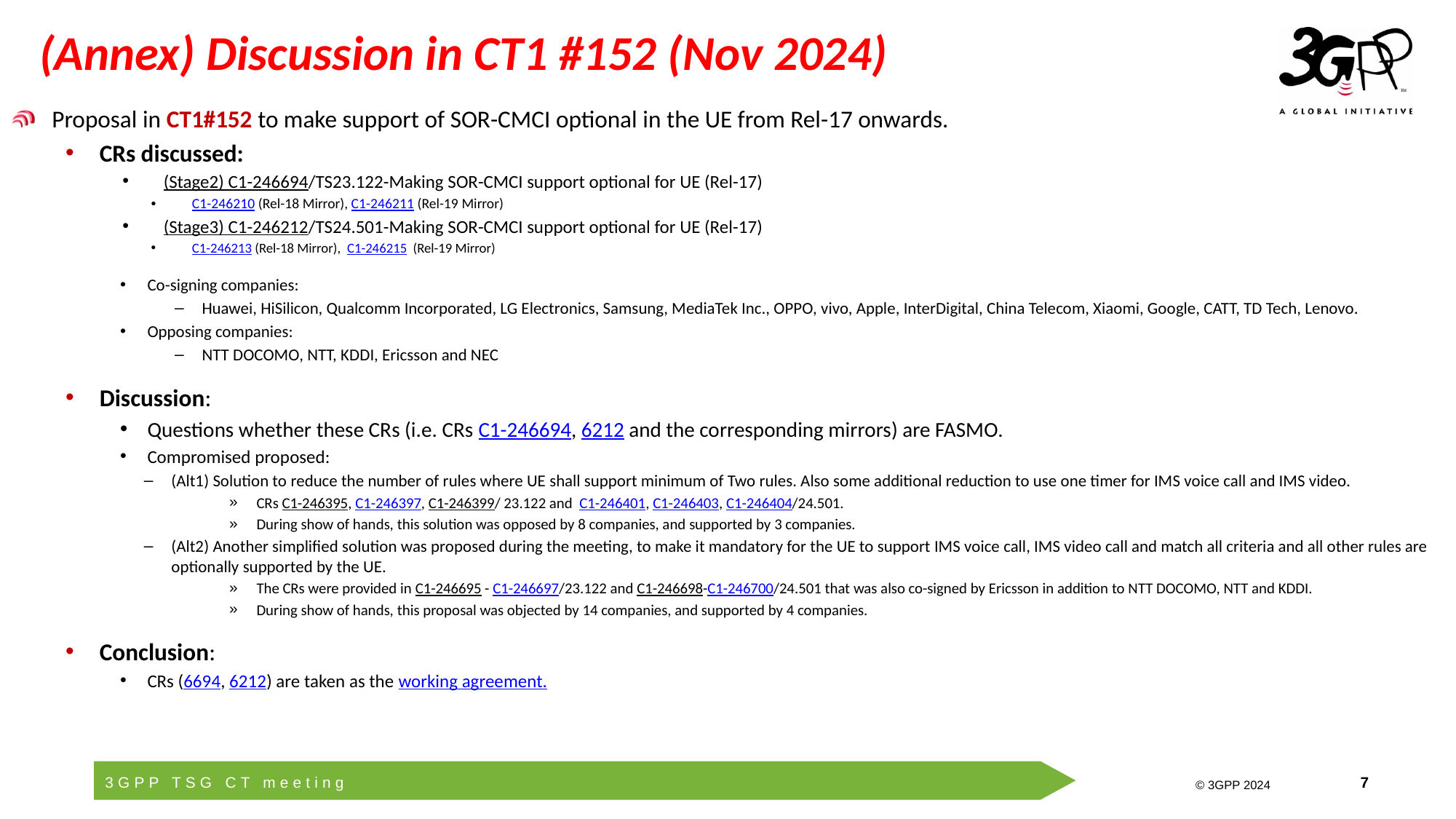

# (Annex) Discussion in CT1 #152 (Nov 2024)
Proposal in CT1#152 to make support of SOR-CMCI optional in the UE from Rel-17 onwards.
CRs discussed:
(Stage2) C1-246694/TS23.122-Making SOR-CMCI support optional for UE (Rel-17)
C1-246210 (Rel-18 Mirror), C1-246211 (Rel-19 Mirror)
(Stage3) C1-246212/TS24.501-Making SOR-CMCI support optional for UE (Rel-17)
C1-246213 (Rel-18 Mirror),  C1-246215  (Rel-19 Mirror)
Co-signing companies:
Huawei, HiSilicon, Qualcomm Incorporated, LG Electronics, Samsung, MediaTek Inc., OPPO, vivo, Apple, InterDigital, China Telecom, Xiaomi, Google, CATT, TD Tech, Lenovo.
Opposing companies:
NTT DOCOMO, NTT, KDDI, Ericsson and NEC
Discussion:
Questions whether these CRs (i.e. CRs C1-246694, 6212 and the corresponding mirrors) are FASMO.
Compromised proposed:
(Alt1) Solution to reduce the number of rules where UE shall support minimum of Two rules. Also some additional reduction to use one timer for IMS voice call and IMS video.
CRs C1-246395, C1-246397, C1-246399/ 23.122 and  C1-246401, C1-246403, C1-246404/24.501.
During show of hands, this solution was opposed by 8 companies, and supported by 3 companies.
(Alt2) Another simplified solution was proposed during the meeting, to make it mandatory for the UE to support IMS voice call, IMS video call and match all criteria and all other rules are optionally supported by the UE.
The CRs were provided in C1-246695 - C1-246697/23.122 and C1-246698-C1-246700/24.501 that was also co-signed by Ericsson in addition to NTT DOCOMO, NTT and KDDI.
During show of hands, this proposal was objected by 14 companies, and supported by 4 companies.
Conclusion:
CRs (6694, 6212) are taken as the working agreement.